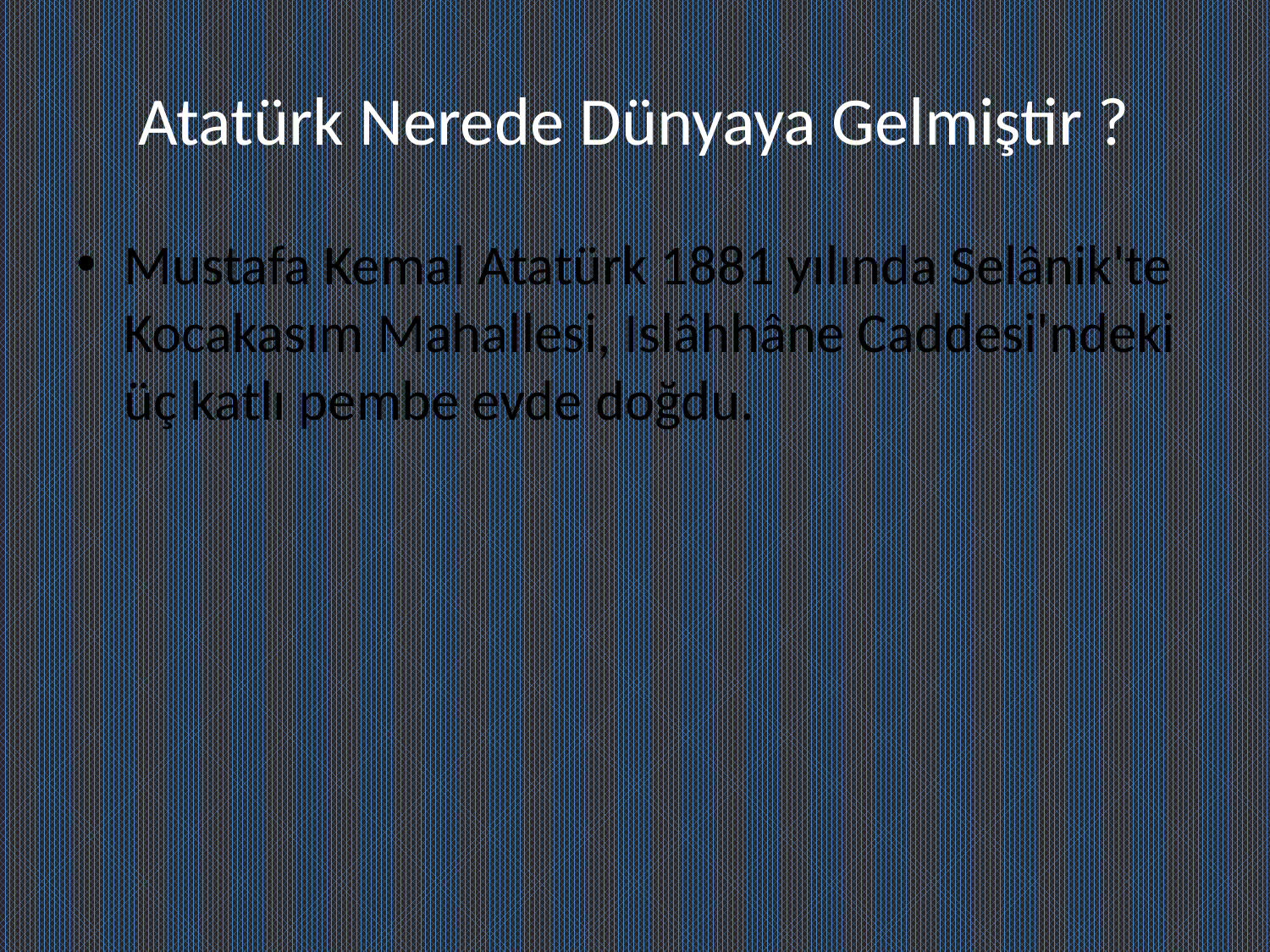

# Atatürk Nerede Dünyaya Gelmiştir ?
Mustafa Kemal Atatürk 1881 yılında Selânik'te Kocakasım Mahallesi, Islâhhâne Caddesi'ndeki üç katlı pembe evde doğdu.